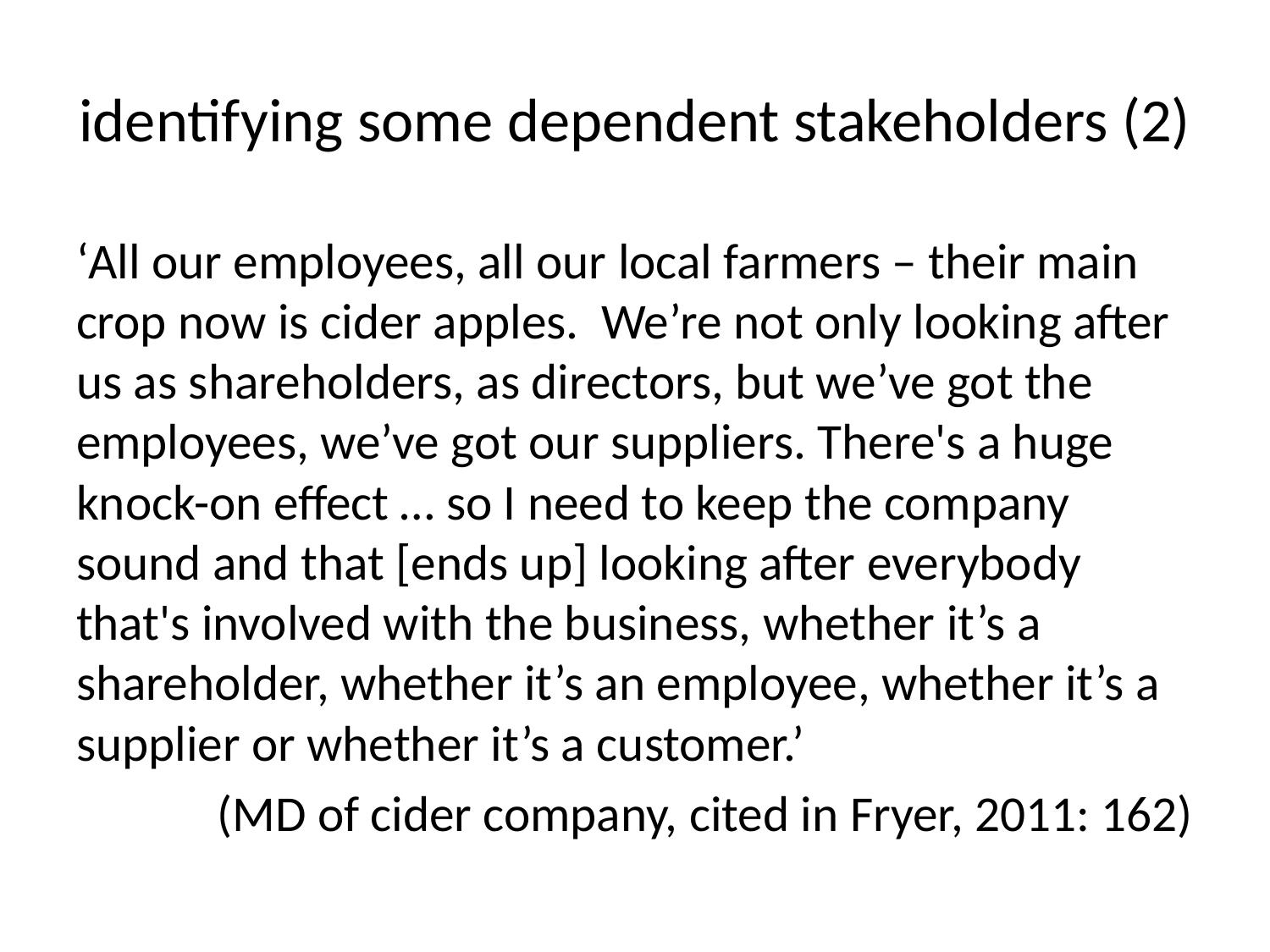

# identifying some dependent stakeholders (2)
‘All our employees, all our local farmers – their main crop now is cider apples.  We’re not only looking after us as shareholders, as directors, but we’ve got the employees, we’ve got our suppliers. There's a huge knock-on effect … so I need to keep the company sound and that [ends up] looking after everybody that's involved with the business, whether it’s a shareholder, whether it’s an employee, whether it’s a supplier or whether it’s a customer.’
(MD of cider company, cited in Fryer, 2011: 162)